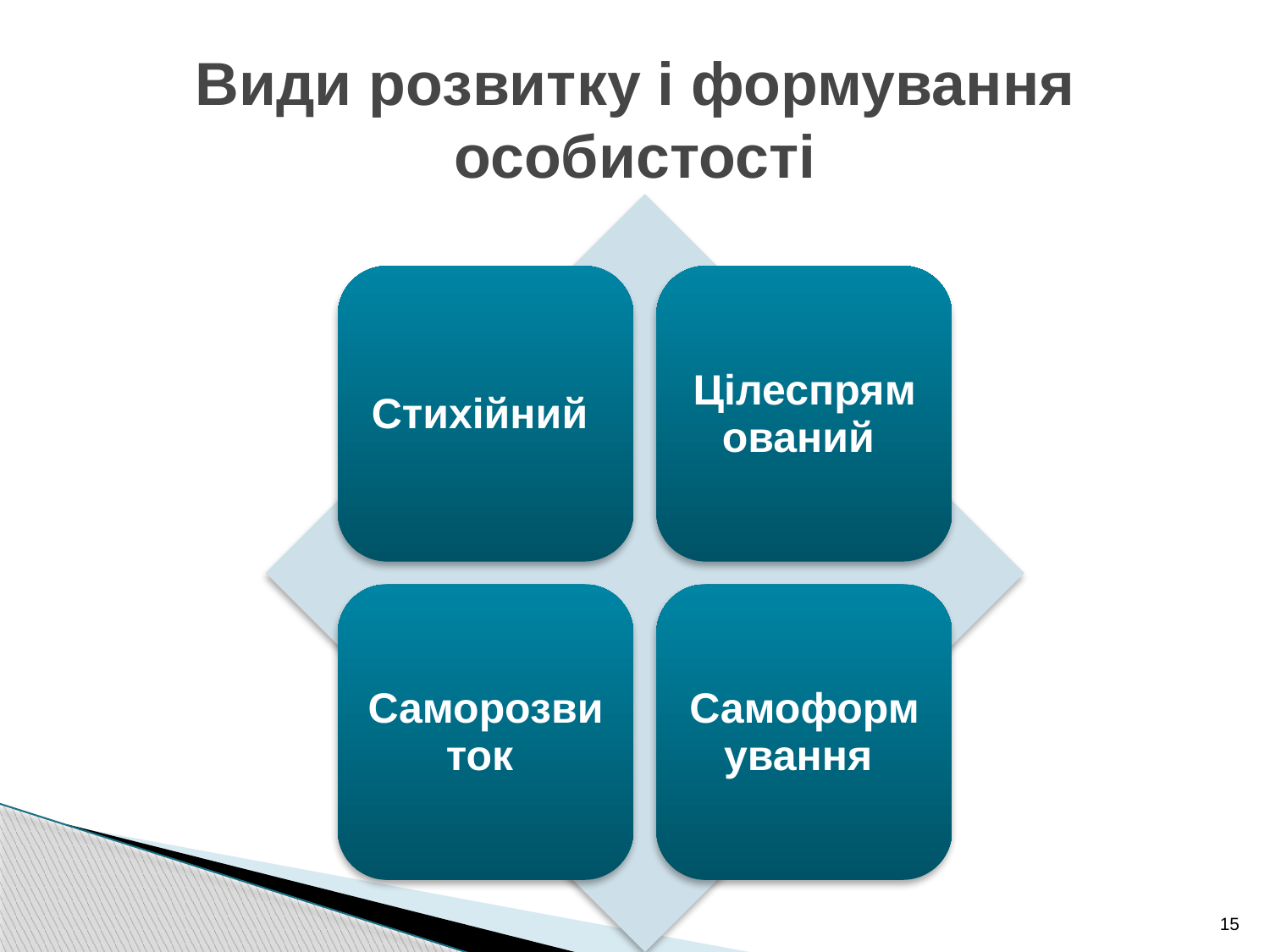

# Види розвитку і формування особистості
Стихійний
Цілеспрямований
Саморозвиток
Самоформування
15